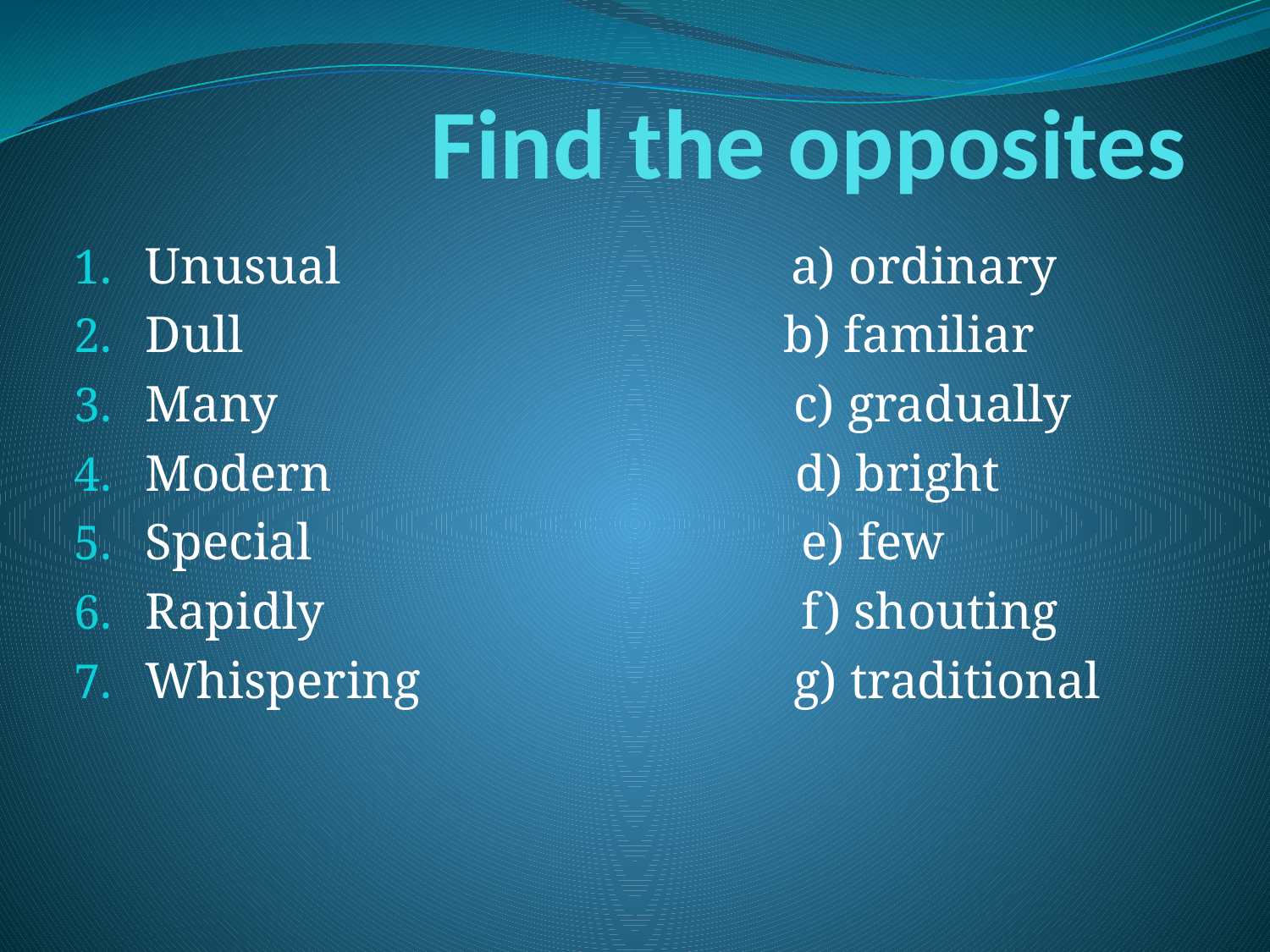

# Find the opposites
Unusual                                   a) ordinary
Dull                                          b) familiar
Many                                        c) gradually
Modern                                    d) bright
Special                                      e) few
Rapidly                                     f) shouting
Whispering                             g) traditional